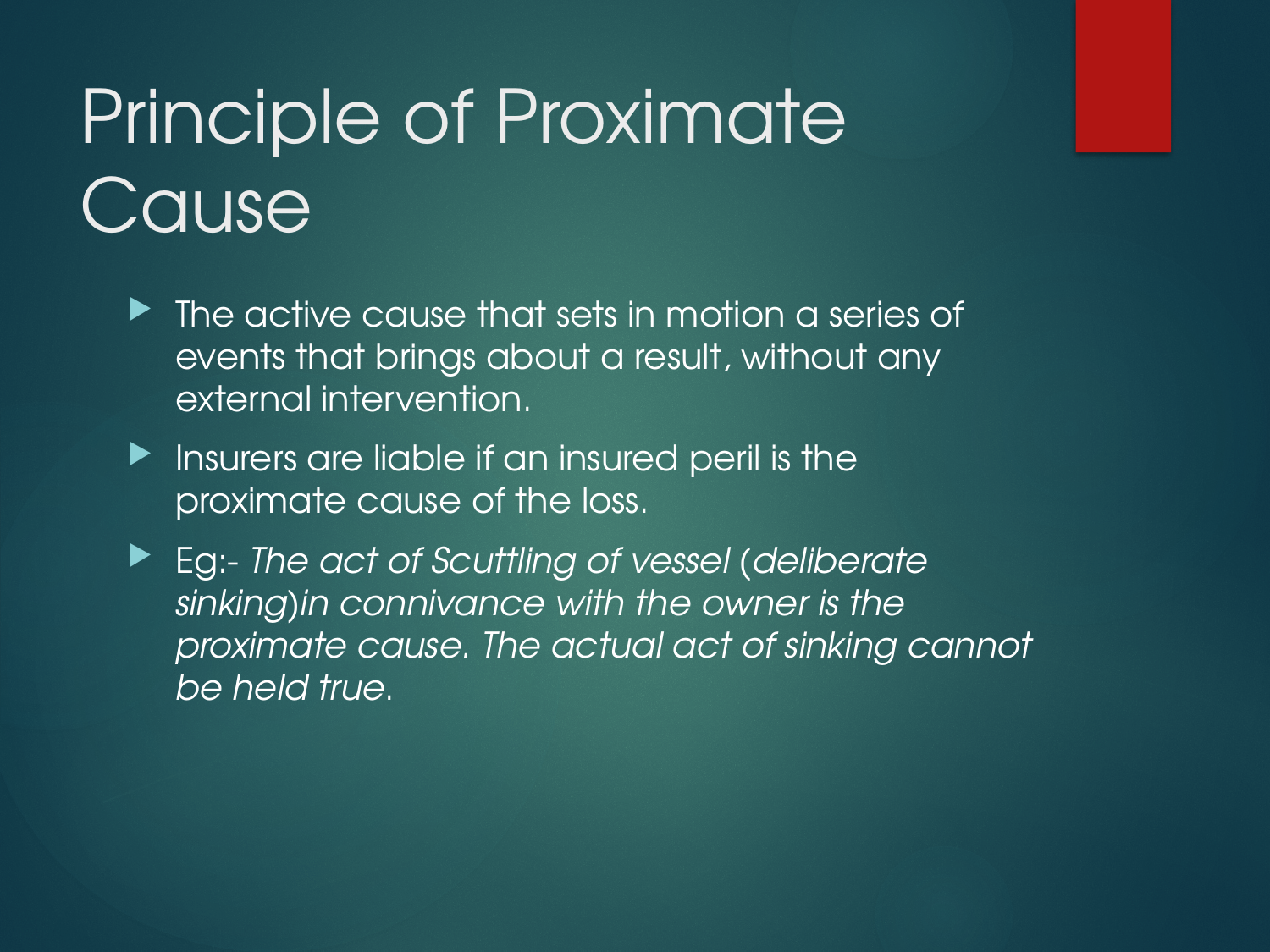

# Principle of Proximate Cause
The active cause that sets in motion a series of events that brings about a result, without any external intervention.
Insurers are liable if an insured peril is the proximate cause of the loss.
Eg:- The act of Scuttling of vessel (deliberate sinking)in connivance with the owner is the proximate cause. The actual act of sinking cannot be held true.